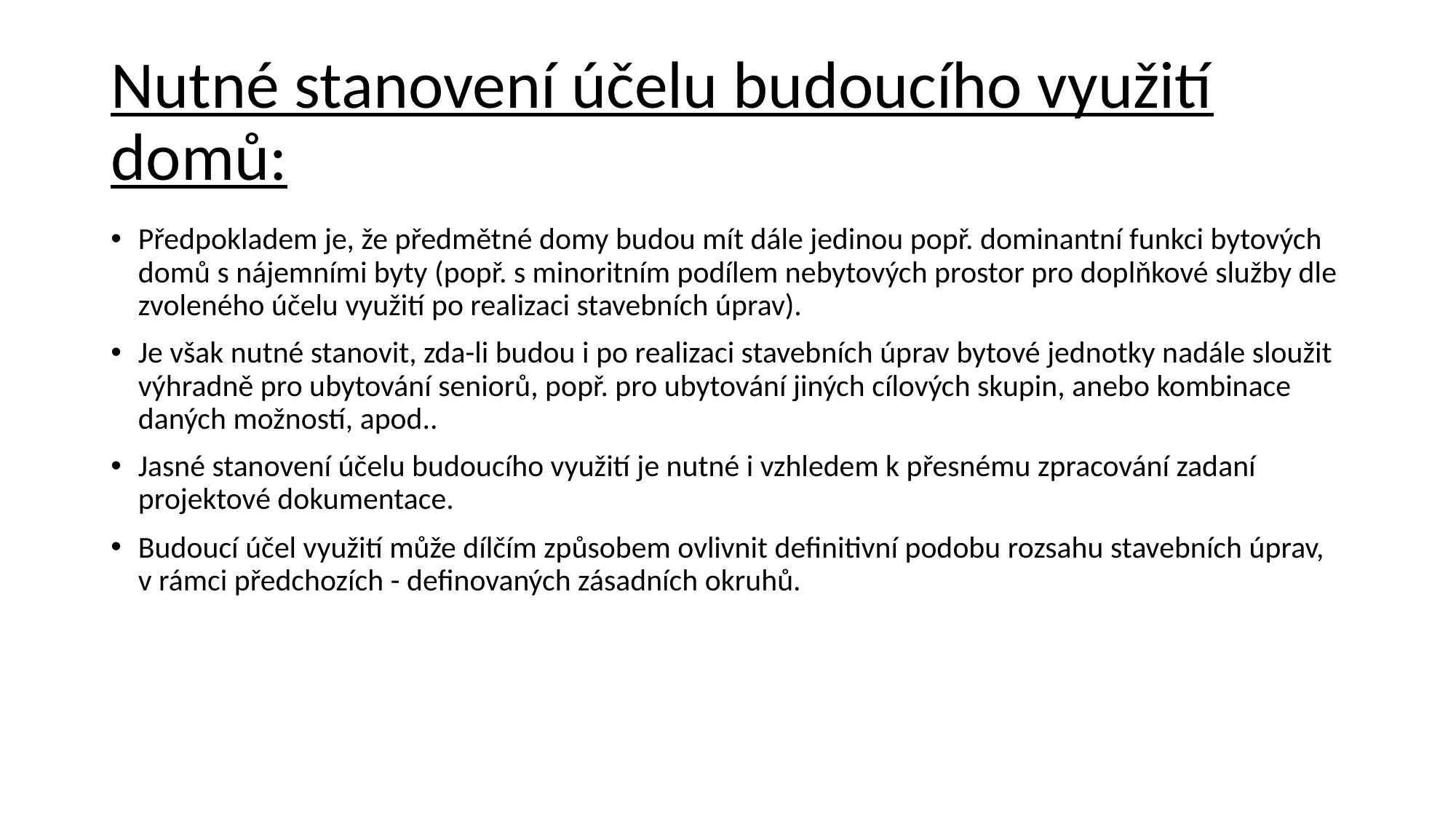

# Nutné stanovení účelu budoucího využití domů:
Předpokladem je, že předmětné domy budou mít dále jedinou popř. dominantní funkci bytových domů s nájemními byty (popř. s minoritním podílem nebytových prostor pro doplňkové služby dle zvoleného účelu využití po realizaci stavebních úprav).
Je však nutné stanovit, zda-li budou i po realizaci stavebních úprav bytové jednotky nadále sloužit výhradně pro ubytování seniorů, popř. pro ubytování jiných cílových skupin, anebo kombinace daných možností, apod..
Jasné stanovení účelu budoucího využití je nutné i vzhledem k přesnému zpracování zadaní projektové dokumentace.
Budoucí účel využití může dílčím způsobem ovlivnit definitivní podobu rozsahu stavebních úprav, v rámci předchozích - definovaných zásadních okruhů.